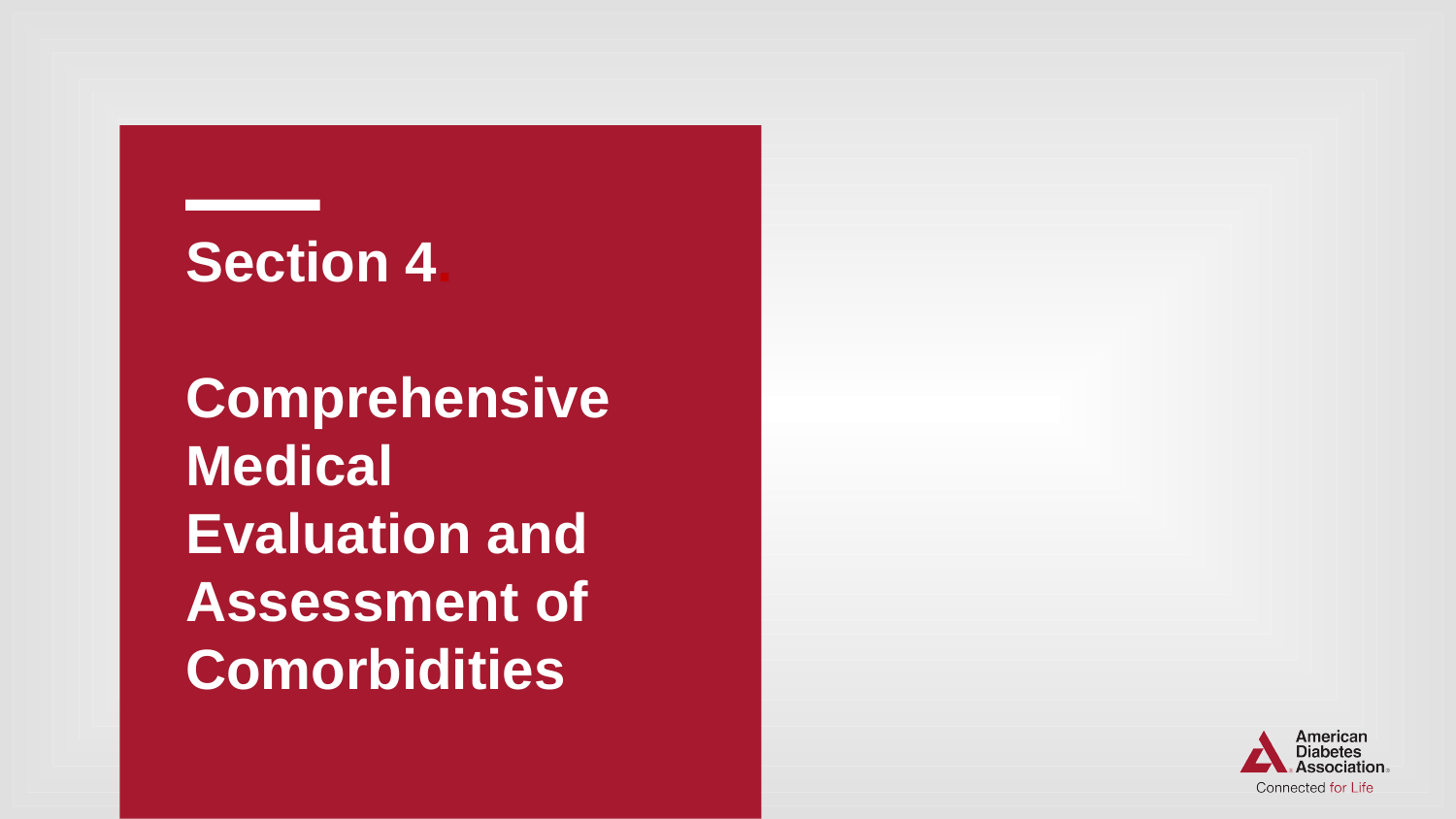

# Section 4. Comprehensive Medical Evaluation and Assessment of Comorbidities